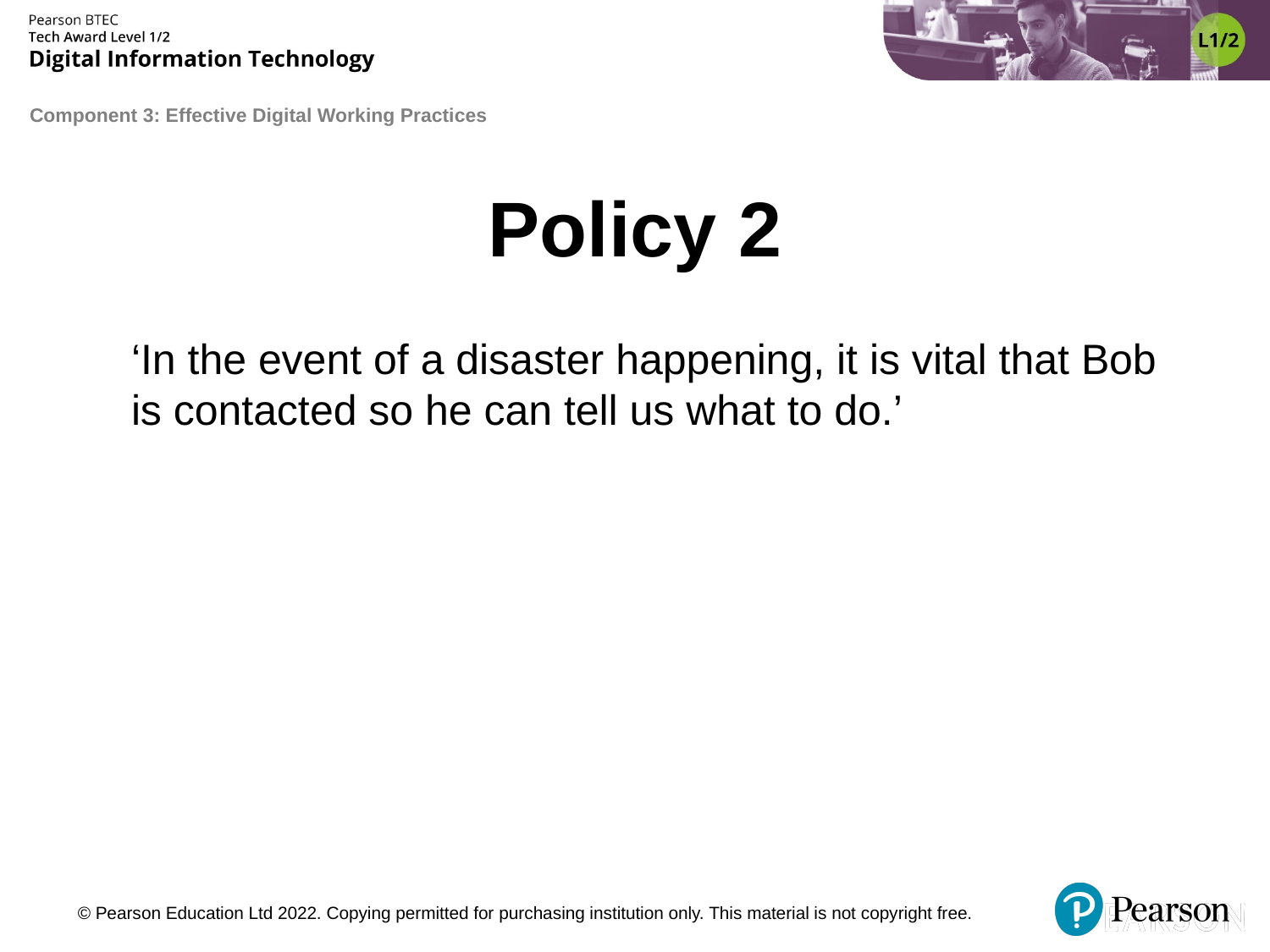

# Policy 2
‘In the event of a disaster happening, it is vital that Bob is contacted so he can tell us what to do.’
© Pearson Education Ltd 2022. Copying permitted for purchasing institution only. This material is not copyright free.